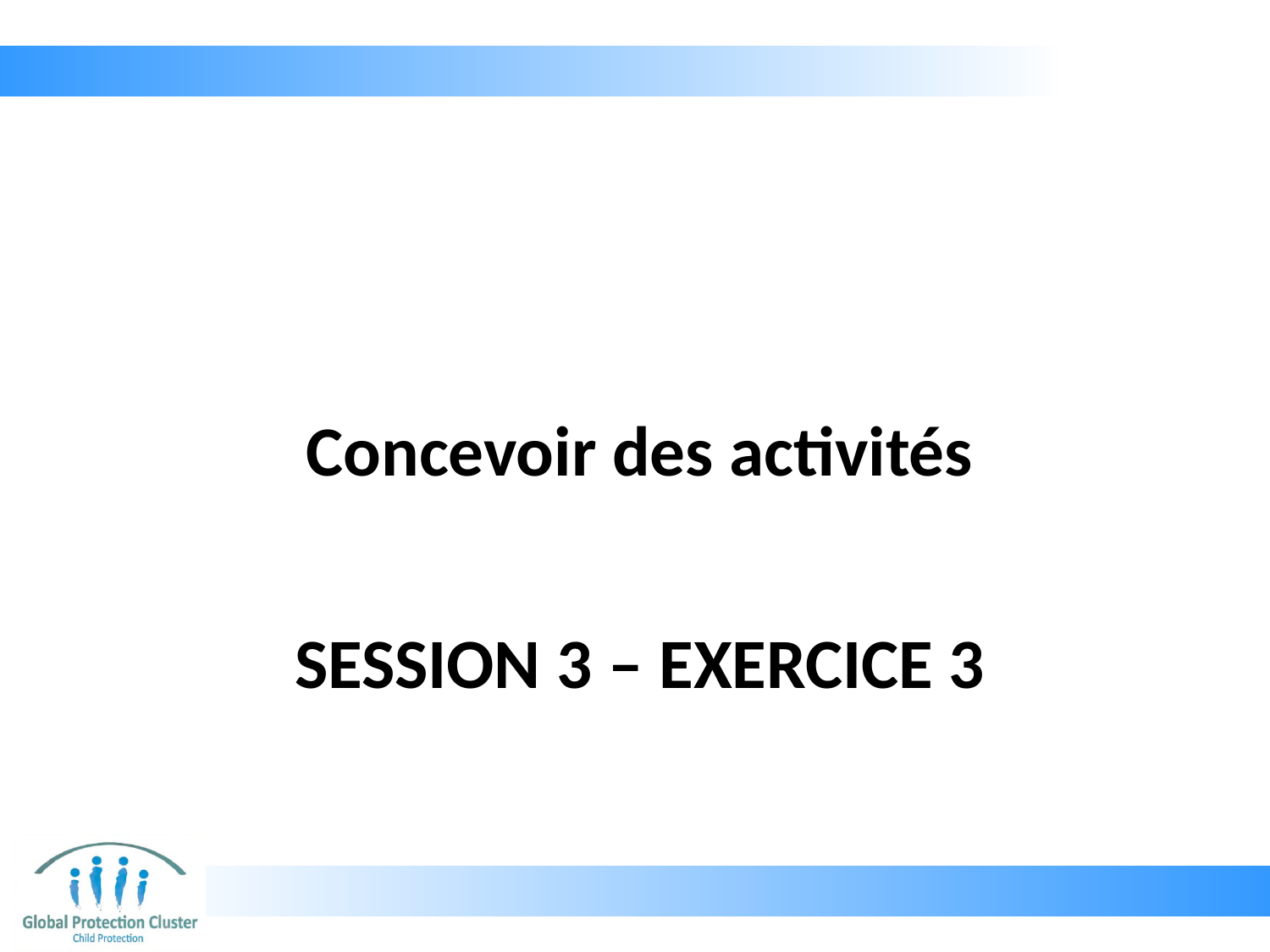

Concevoir des activités

# Session 3 – ExerciCe 3